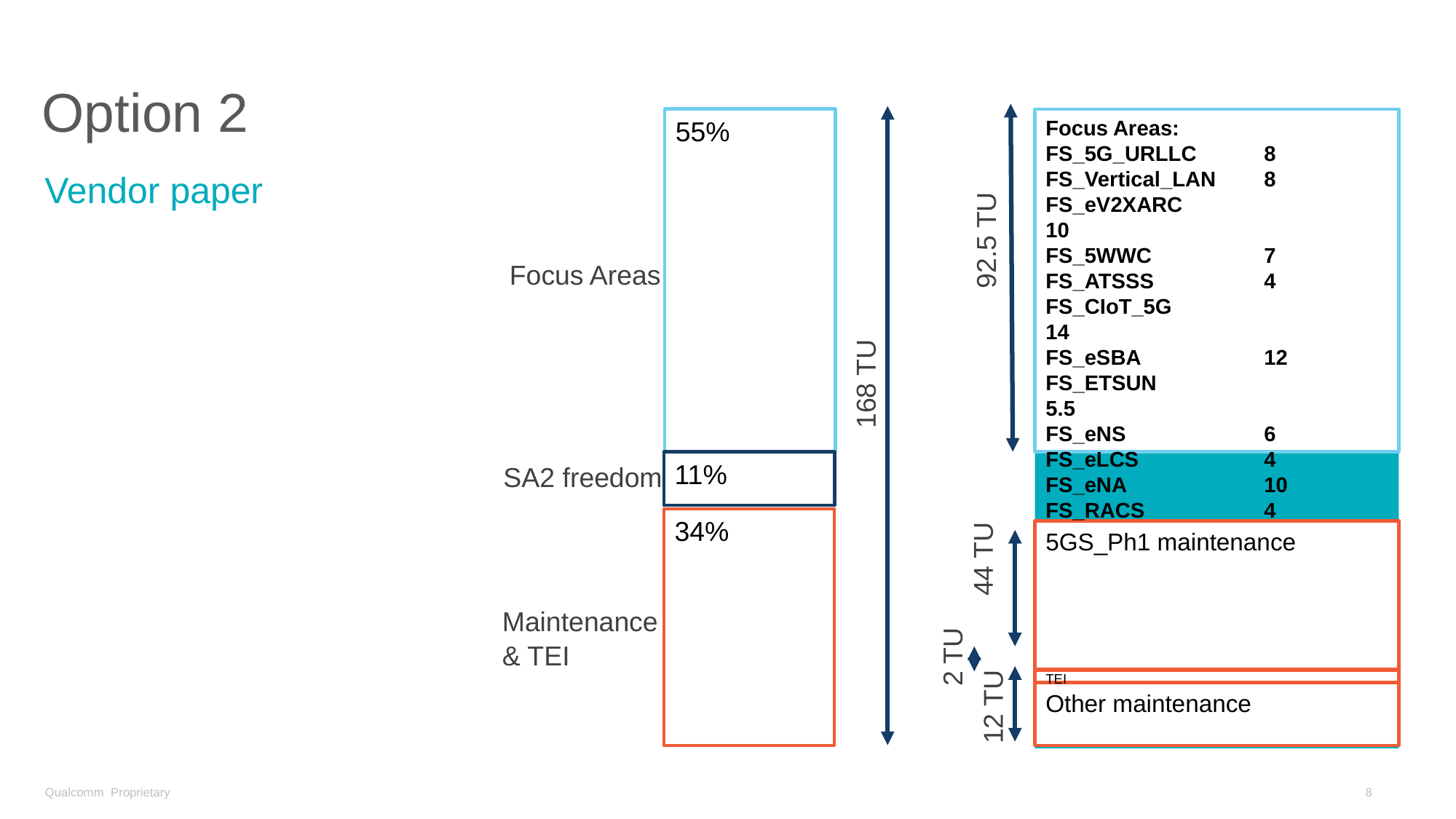

# Option 2
55%
Focus Areas:
FS_5G_URLLC	8
FS_Vertical_LAN	8
FS_eV2XARC		10
FS_5WWC		7
FS_ATSSS		4
FS_CIoT_5G		14
FS_eSBA		12
FS_ETSUN		5.5
FS_eNS		6
FS_eLCS		4
FS_eNA		10
FS_RACS		4

Vendor paper
92.5 TU
Focus Areas
168 TU
11%
SA2 freedom
34%
5GS_Ph1 maintenance
44 TU
Maintenance
& TEI
2 TU
TEI
Other maintenance
12 TU